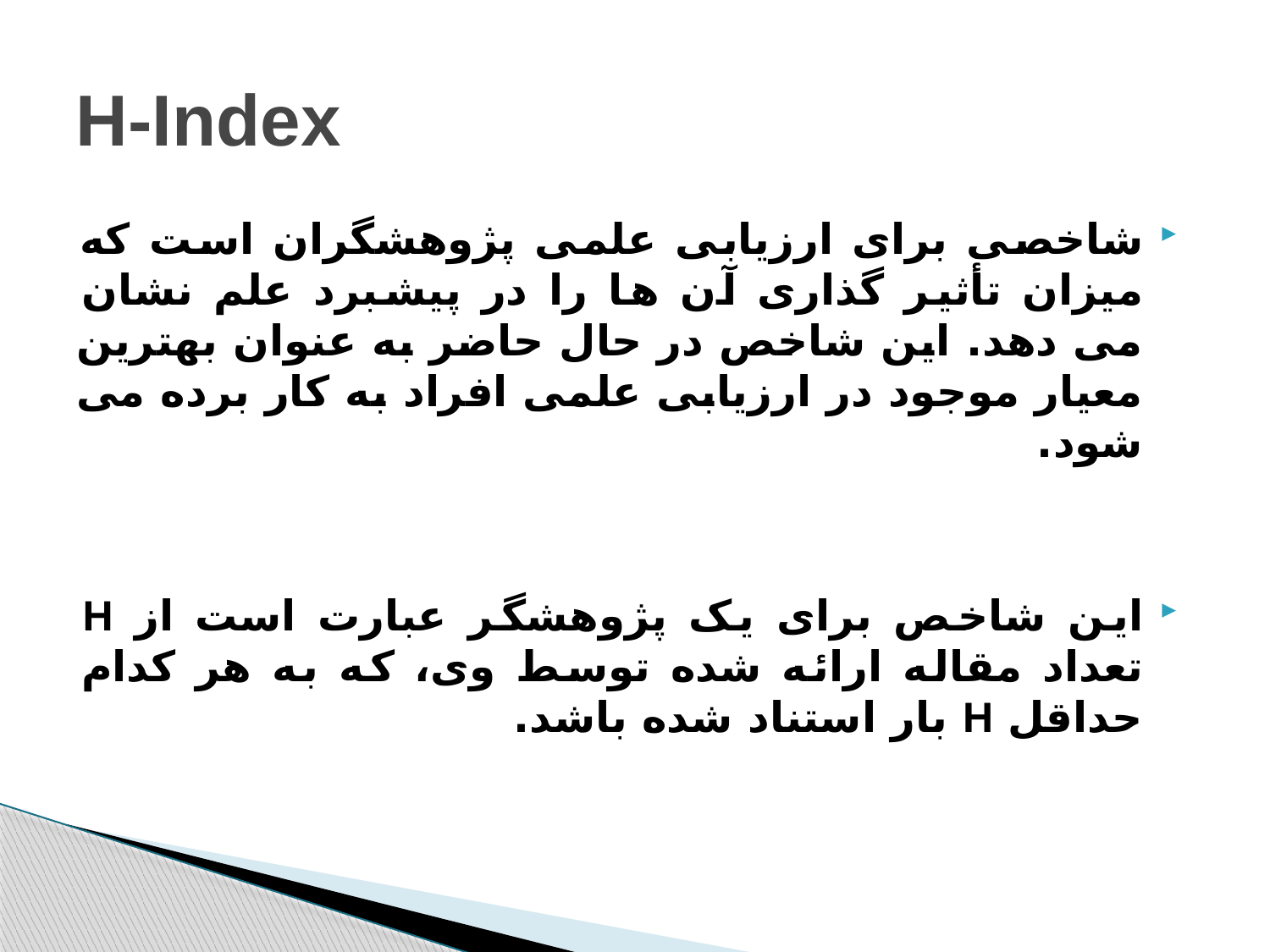

# H-Index
شاخصی برای ارزیابی علمی پژوهشگران است که میزان تأثیر گذاری آن ها را در پیشبرد علم نشان می دهد. این شاخص در حال حاضر به عنوان بهترین معیار موجود در ارزیابی علمی افراد به کار برده می شود.

این شاخص برای یک پژوهشگر عبارت است از H تعداد مقاله ارائه شده توسط وی، که به هر کدام حداقل H بار استناد شده باشد.